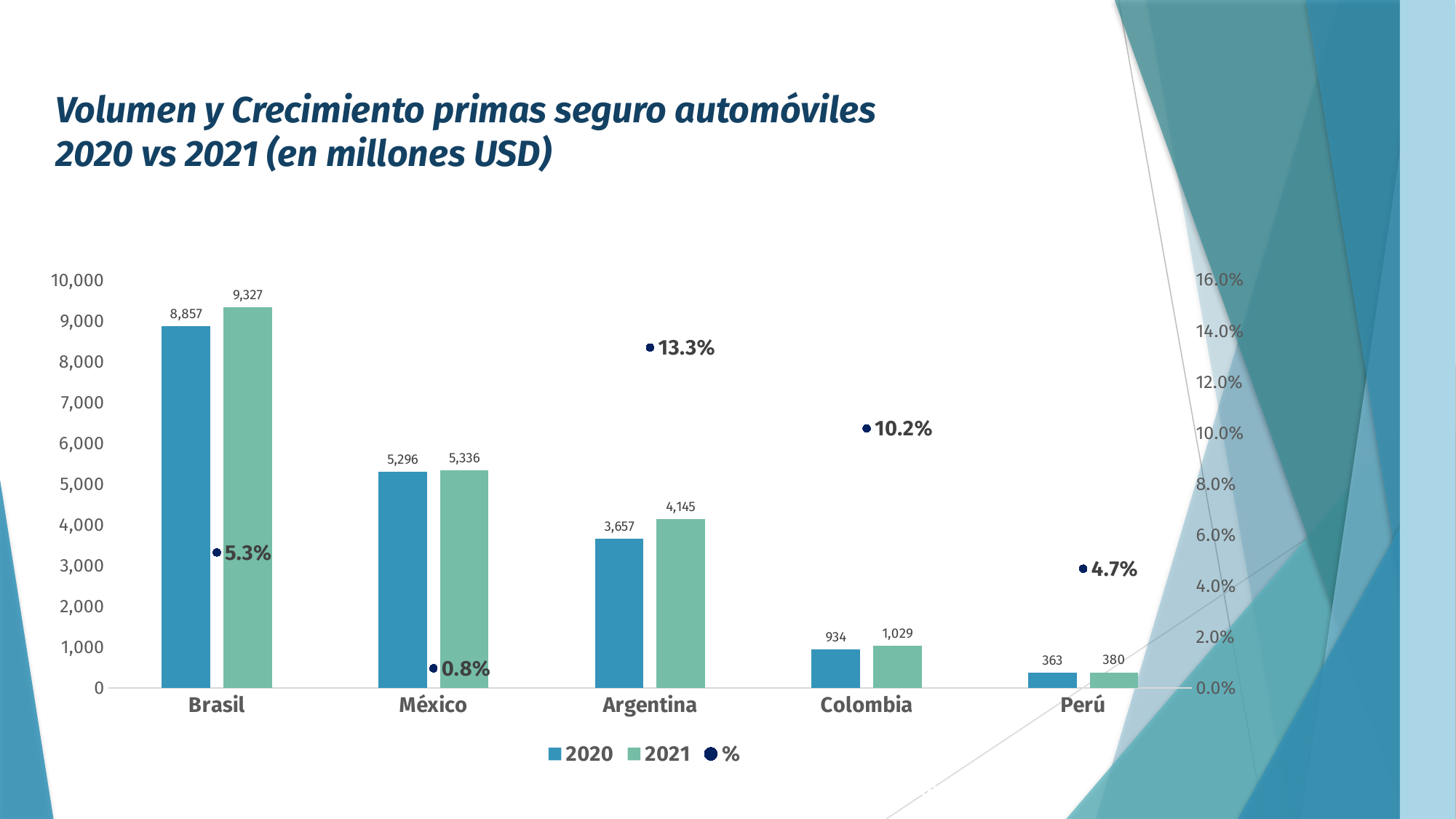

Volumen y Crecimiento primas seguro automóviles
2020 vs 2021 (en millones USD)

### Chart

| Category | 2020 | 2021 | %  |
|---|---|---|---|
| Brasil | 8857.0 | 9327.0 | 0.05307491614273904 |
| México | 5296.0 | 5336.0 | 0.007649482055729044 |
| Argentina | 3657.0 | 4145.0 | 0.13346509330340717 |
| Colombia | 934.0 | 1029.0 | 0.10171306209850108 |
| Perú | 363.0 | 380.0 | 0.04672076648330275 |
Fuente: Elaboración propia con base en datos de informes de las superintendencias financieras y seguros de cada país